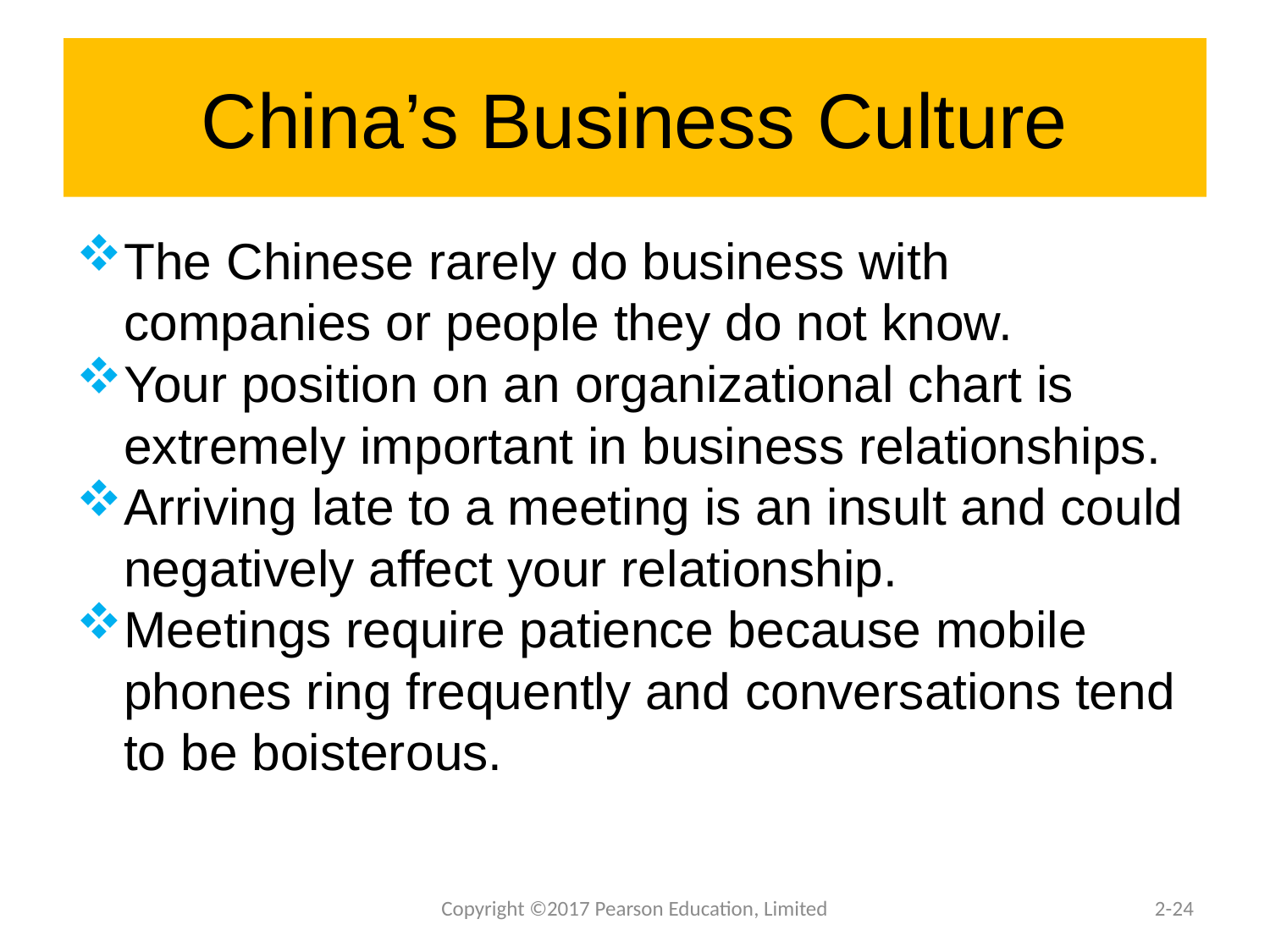

# China’s Business Culture
The Chinese rarely do business with companies or people they do not know.
Your position on an organizational chart is extremely important in business relationships.
Arriving late to a meeting is an insult and could negatively affect your relationship.
Meetings require patience because mobile phones ring frequently and conversations tend to be boisterous.
Copyright ©2017 Pearson Education, Limited
2-24